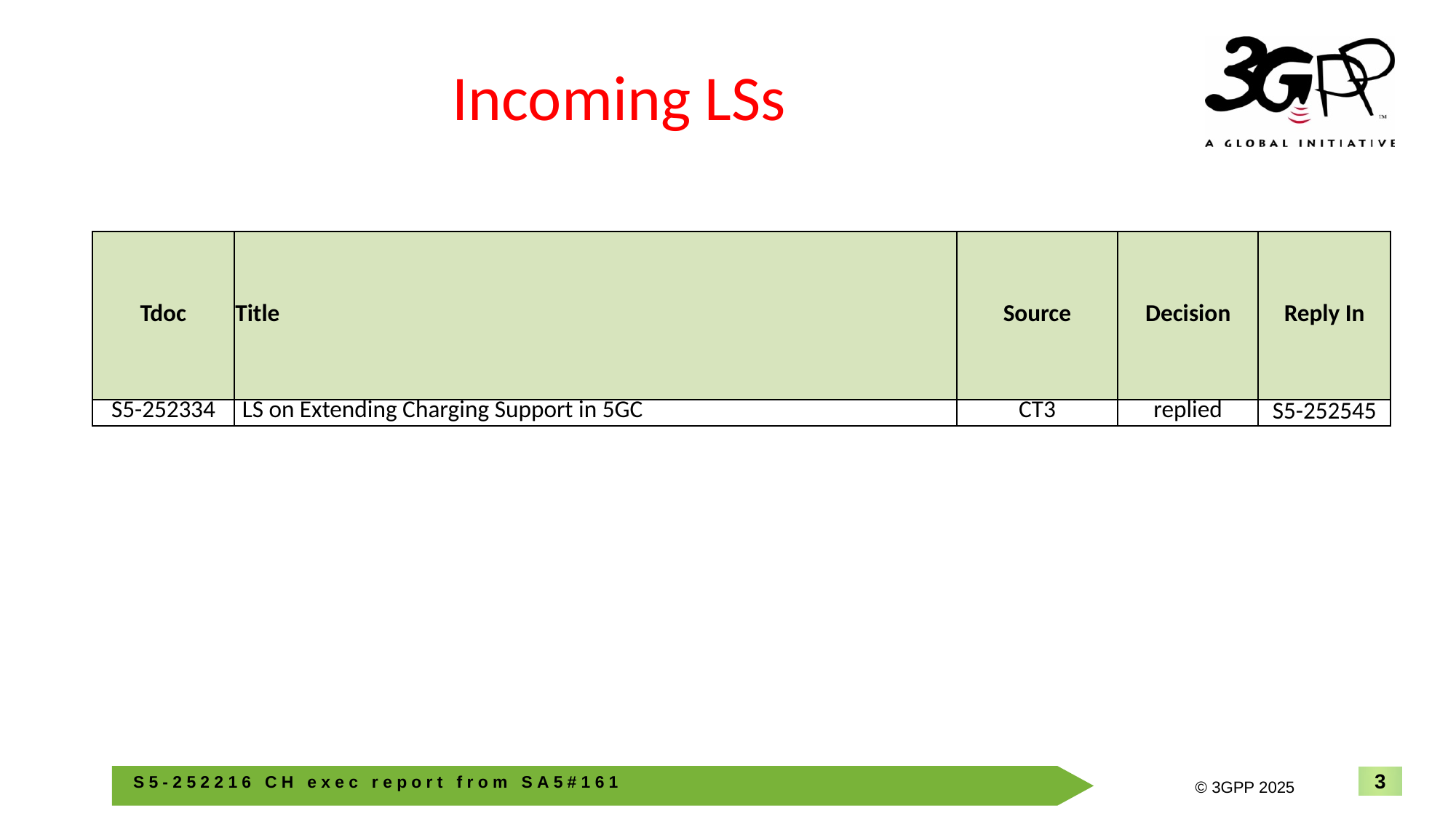

# Incoming LSs
| Tdoc | Title | Source | Decision | Reply In |
| --- | --- | --- | --- | --- |
| S5-252334 | LS on Extending Charging Support in 5GC | CT3 | replied | S5-252545 |